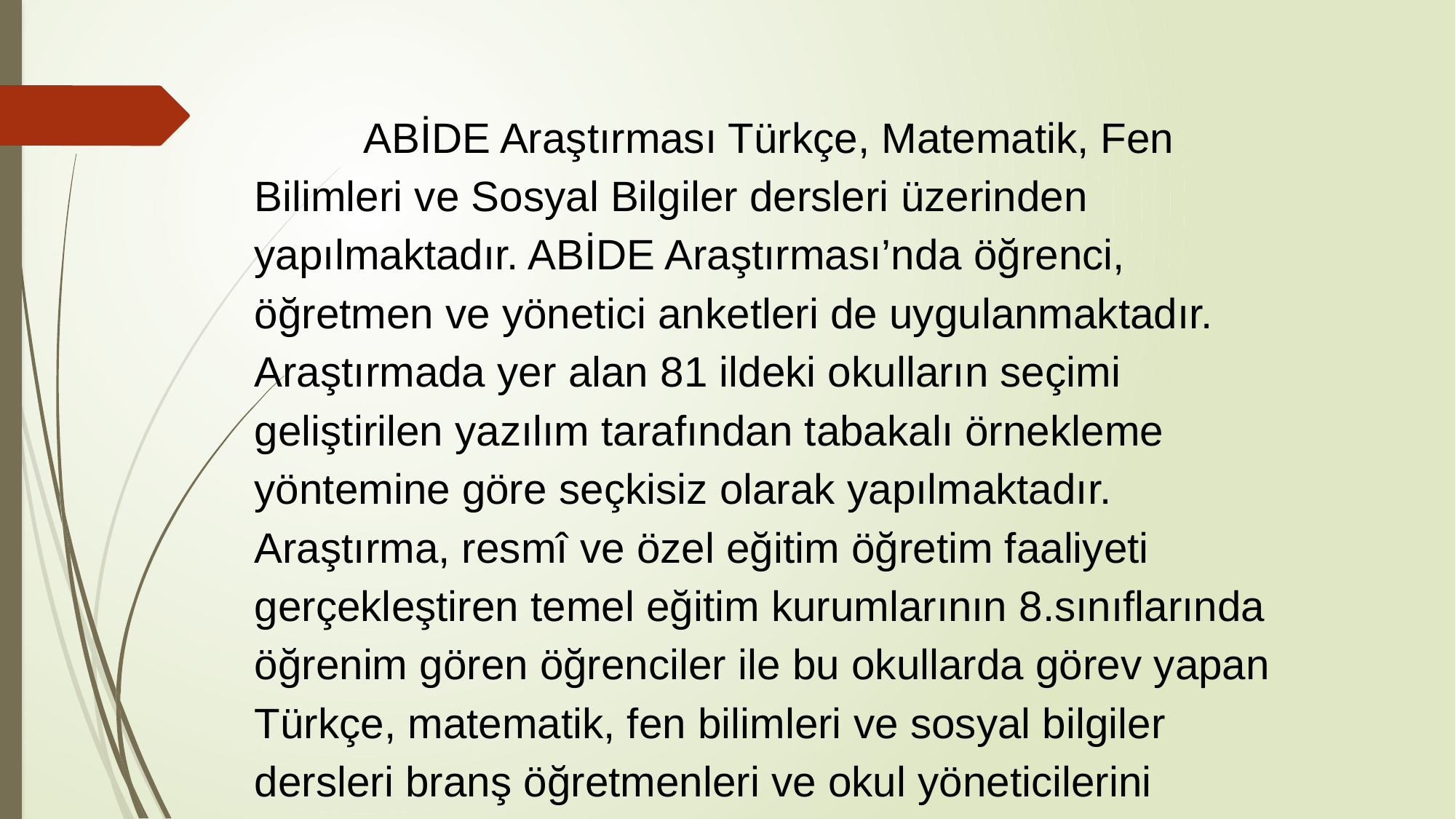

ABİDE Araştırması Türkçe, Matematik, Fen Bilimleri ve Sosyal Bilgiler dersleri üzerinden yapılmaktadır. ABİDE Araştırması’nda öğrenci, öğretmen ve yönetici anketleri de uygulanmaktadır. Araştırmada yer alan 81 ildeki okulların seçimi geliştirilen yazılım tarafından tabakalı örnekleme yöntemine göre seçkisiz olarak yapılmaktadır. Araştırma, resmî ve özel eğitim öğretim faaliyeti gerçekleştiren temel eğitim kurumlarının 8.sınıflarında öğrenim gören öğrenciler ile bu okullarda görev yapan Türkçe, matematik, fen bilimleri ve sosyal bilgiler dersleri branş öğretmenleri ve okul yöneticilerini kapsamaktadır.